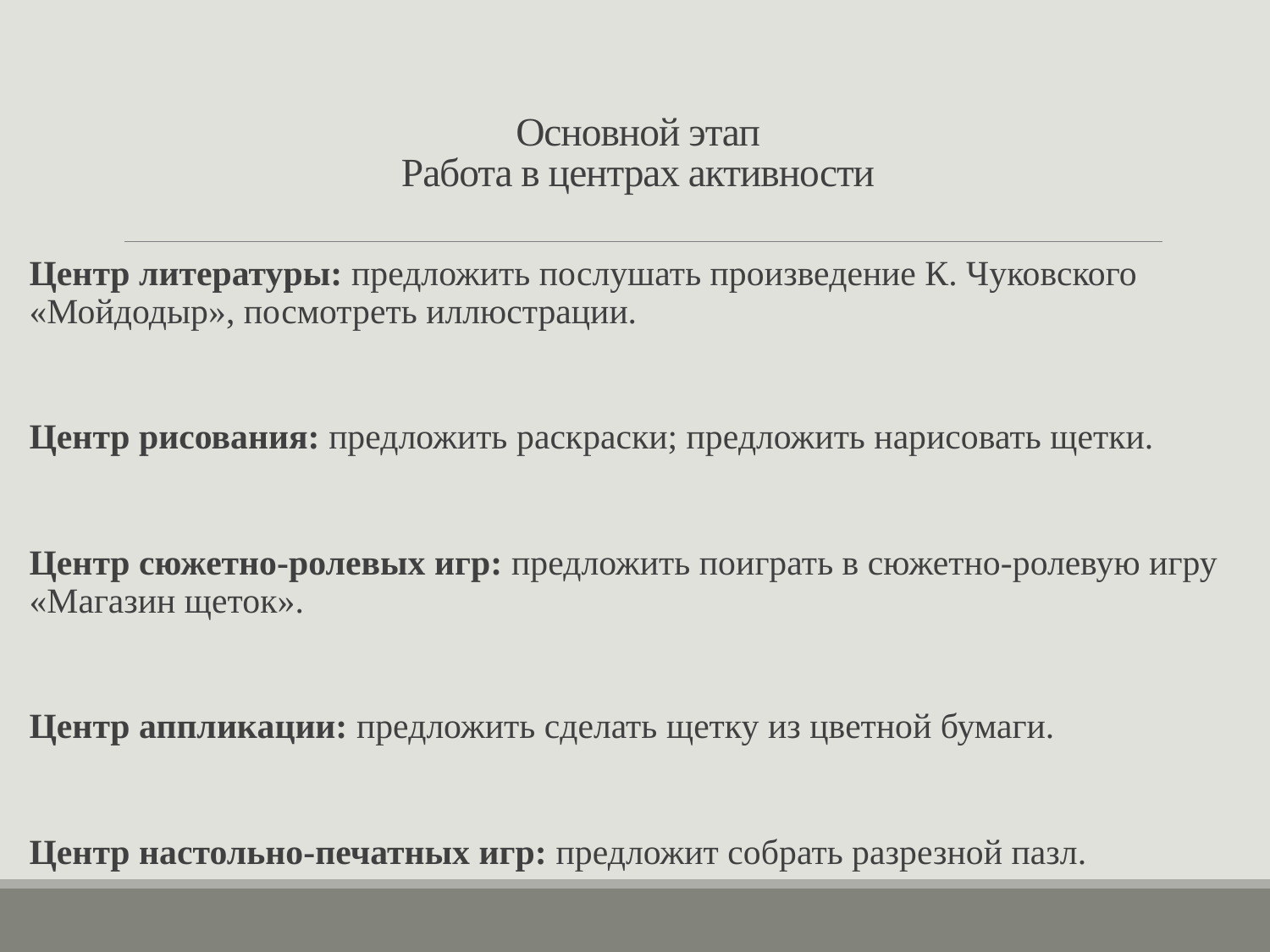

# Основной этап Работа в центрах активности
Центр литературы: предложить послушать произведение К. Чуковского «Мойдодыр», посмотреть иллюстрации.

Центр рисования: предложить раскраски; предложить нарисовать щетки.

Центр сюжетно-ролевых игр: предложить поиграть в сюжетно-ролевую игру «Магазин щеток».

Центр аппликации: предложить сделать щетку из цветной бумаги.

Центр настольно-печатных игр: предложит собрать разрезной пазл.